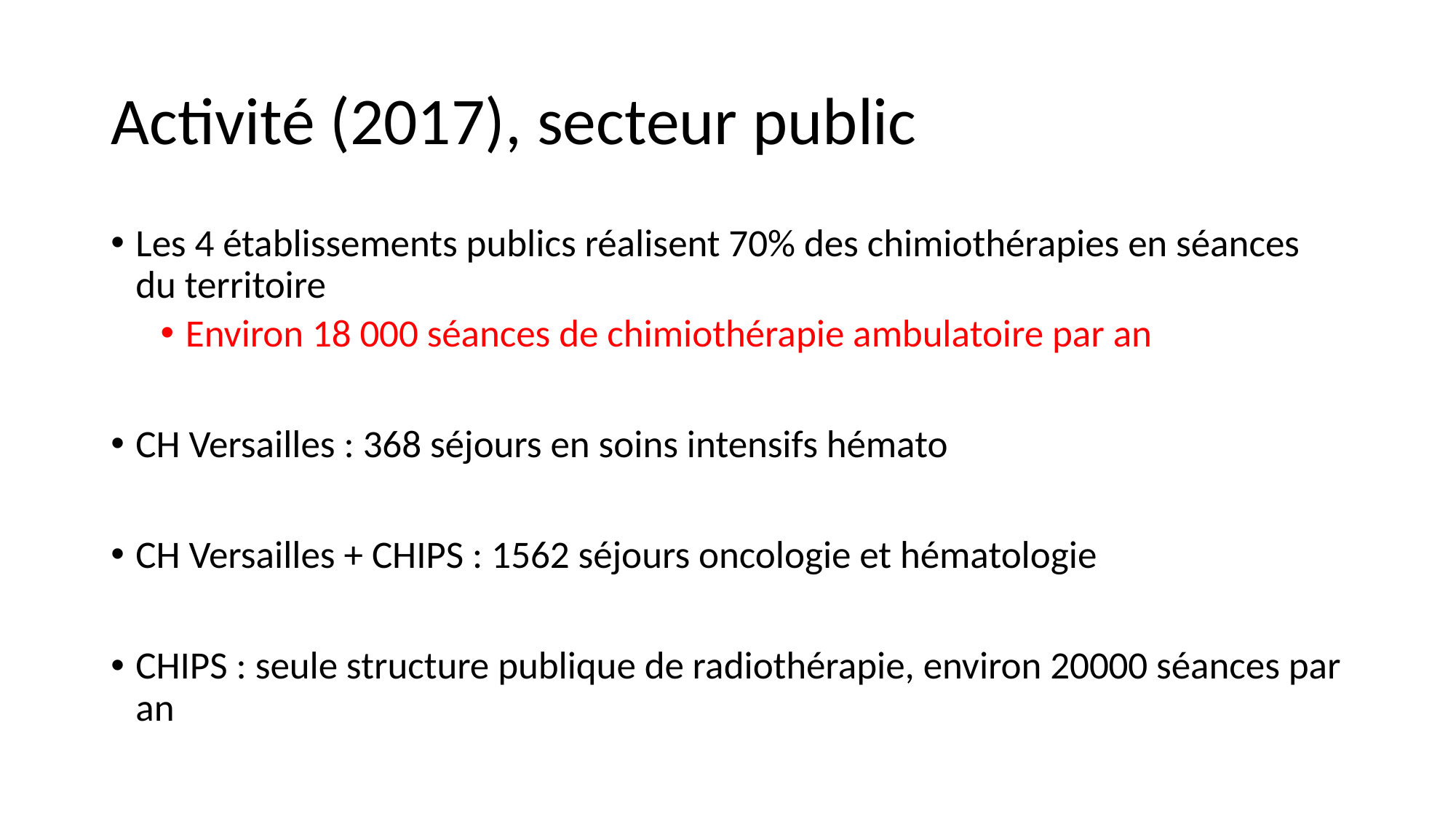

# Activité (2017), secteur public
Les 4 établissements publics réalisent 70% des chimiothérapies en séances du territoire
Environ 18 000 séances de chimiothérapie ambulatoire par an

CH Versailles : 368 séjours en soins intensifs hémato

CH Versailles + CHIPS : 1562 séjours oncologie et hématologie

CHIPS : seule structure publique de radiothérapie, environ 20000 séances par an